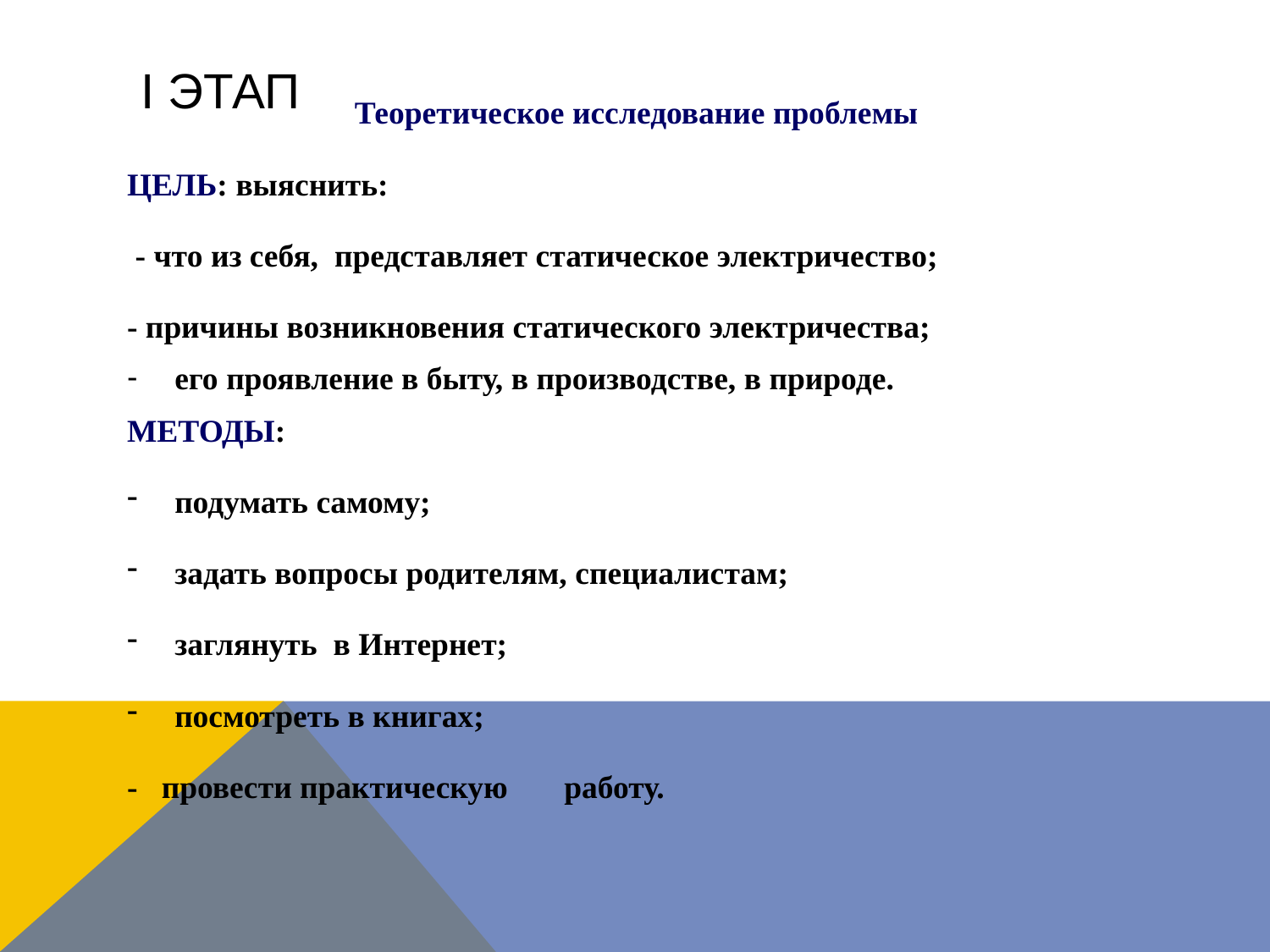

# I этап
Теоретическое исследование проблемы
ЦЕЛЬ: выяснить:
 - что из себя,  представляет статическое электричество;
- причины возникновения статического электричества;
его проявление в быту, в производстве, в природе.
МЕТОДЫ:
подумать самому;
задать вопросы родителям, специалистам;
заглянуть  в Интернет;
посмотреть в книгах;
-   провести практическую       работу.